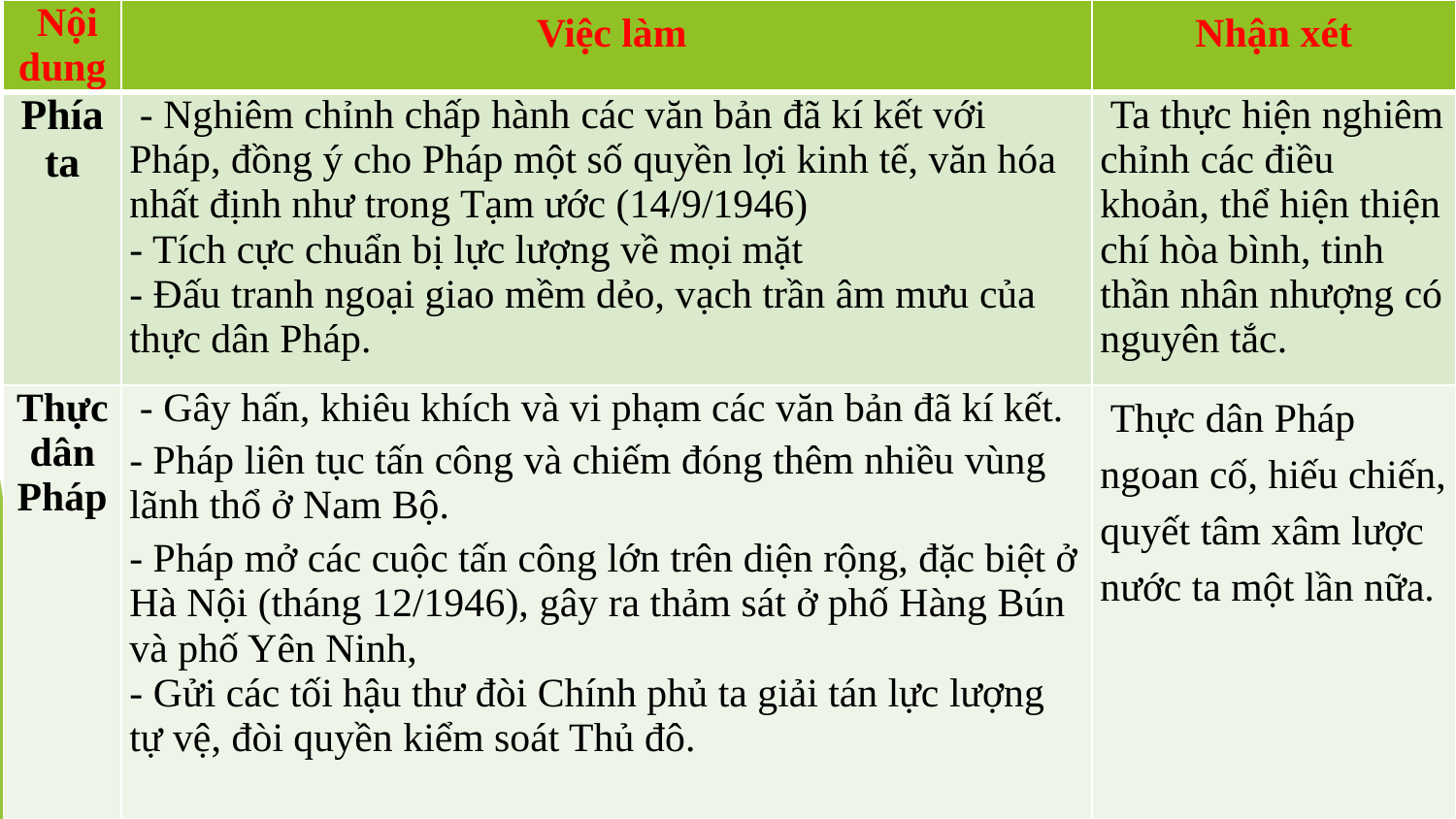

| Nội dung | Việc làm | Nhận xét |
| --- | --- | --- |
| Phía ta | - Nghiêm chỉnh chấp hành các văn bản đã kí kết với Pháp, đồng ý cho Pháp một số quyền lợi kinh tế, văn hóa nhất định như trong Tạm ước (14/9/1946) - Tích cực chuẩn bị lực lượng về mọi mặt - Đấu tranh ngoại giao mềm dẻo, vạch trần âm mưu của thực dân Pháp. | Ta thực hiện nghiêm chỉnh các điều khoản, thể hiện thiện chí hòa bình, tinh thần nhân nhượng có nguyên tắc. |
| Thực dân Pháp | - Gây hấn, khiêu khích và vi phạm các văn bản đã kí kết. - Pháp liên tục tấn công và chiếm đóng thêm nhiều vùng lãnh thổ ở Nam Bộ. - Pháp mở các cuộc tấn công lớn trên diện rộng, đặc biệt ở Hà Nội (tháng 12/1946), gây ra thảm sát ở phố Hàng Bún và phố Yên Ninh, - Gửi các tối hậu thư đòi Chính phủ ta giải tán lực lượng tự vệ, đòi quyền kiểm soát Thủ đô. | Thực dân Pháp ngoan cố, hiếu chiến, quyết tâm xâm lược nước ta một lần nữa. |